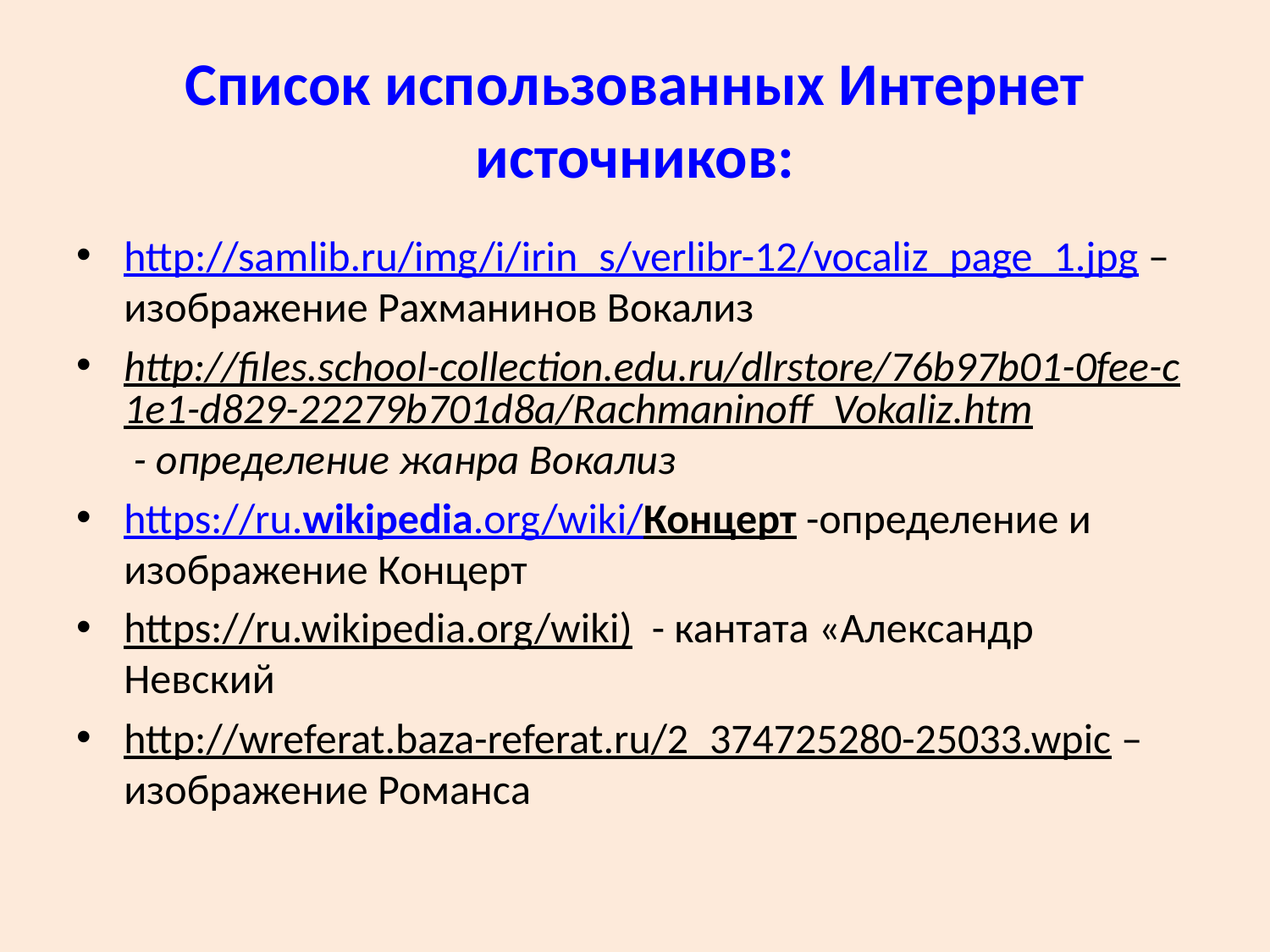

# Список использованных Интернет источников:
http://samlib.ru/img/i/irin_s/verlibr-12/vocaliz_page_1.jpg – изображение Рахманинов Вокализ
http://files.school-collection.edu.ru/dlrstore/76b97b01-0fee-c1e1-d829-22279b701d8a/Rachmaninoff_Vokaliz.htm - определение жанра Вокализ
https://ru.wikipedia.org/wiki/Концерт -определение и изображение Концерт
https://ru.wikipedia.org/wiki)  - кантата «Александр Невский
http://wreferat.baza-referat.ru/2_374725280-25033.wpic –изображение Романса